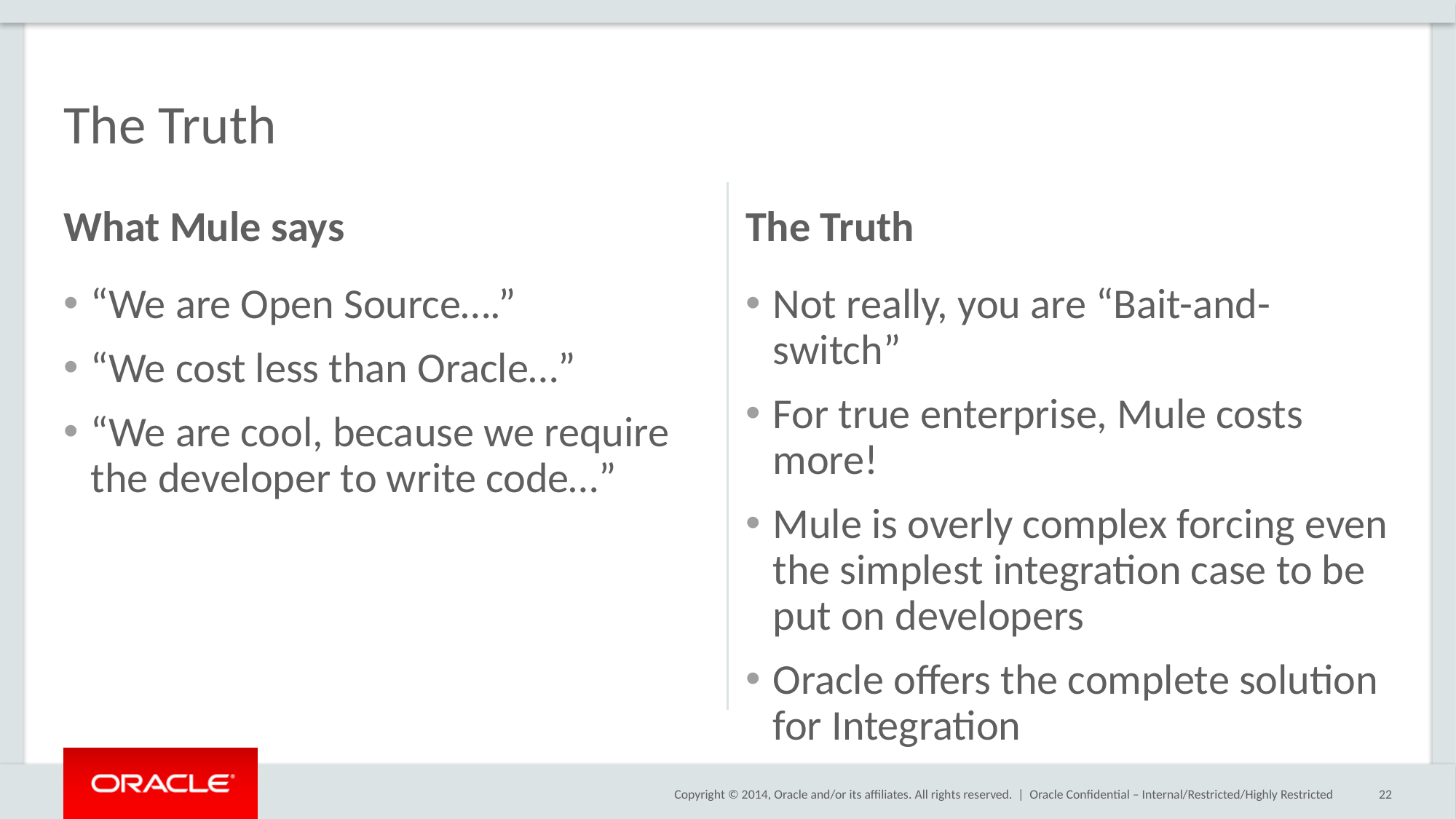

# The Truth
What Mule says
The Truth
“We are Open Source….”
“We cost less than Oracle…”
“We are cool, because we require the developer to write code…”
Not really, you are “Bait-and-switch”
For true enterprise, Mule costs more!
Mule is overly complex forcing even the simplest integration case to be put on developers
Oracle offers the complete solution for Integration

Oracle Confidential – Internal/Restricted/Highly Restricted
22